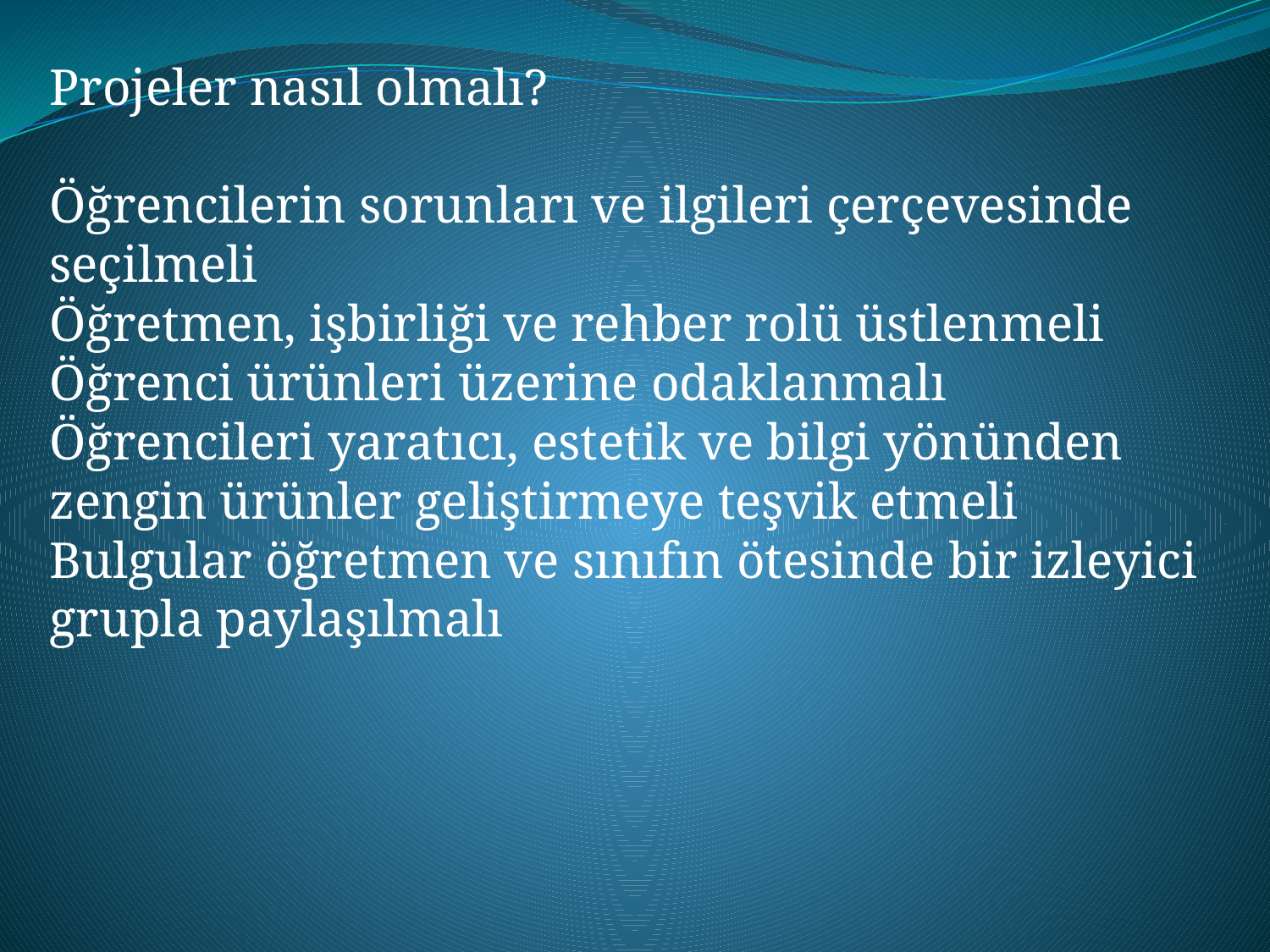

Projeler nasıl olmalı?
Öğrencilerin sorunları ve ilgileri çerçevesinde seçilmeli
Öğretmen, işbirliği ve rehber rolü üstlenmeli
Öğrenci ürünleri üzerine odaklanmalı
Öğrencileri yaratıcı, estetik ve bilgi yönünden zengin ürünler geliştirmeye teşvik etmeli
Bulgular öğretmen ve sınıfın ötesinde bir izleyici grupla paylaşılmalı